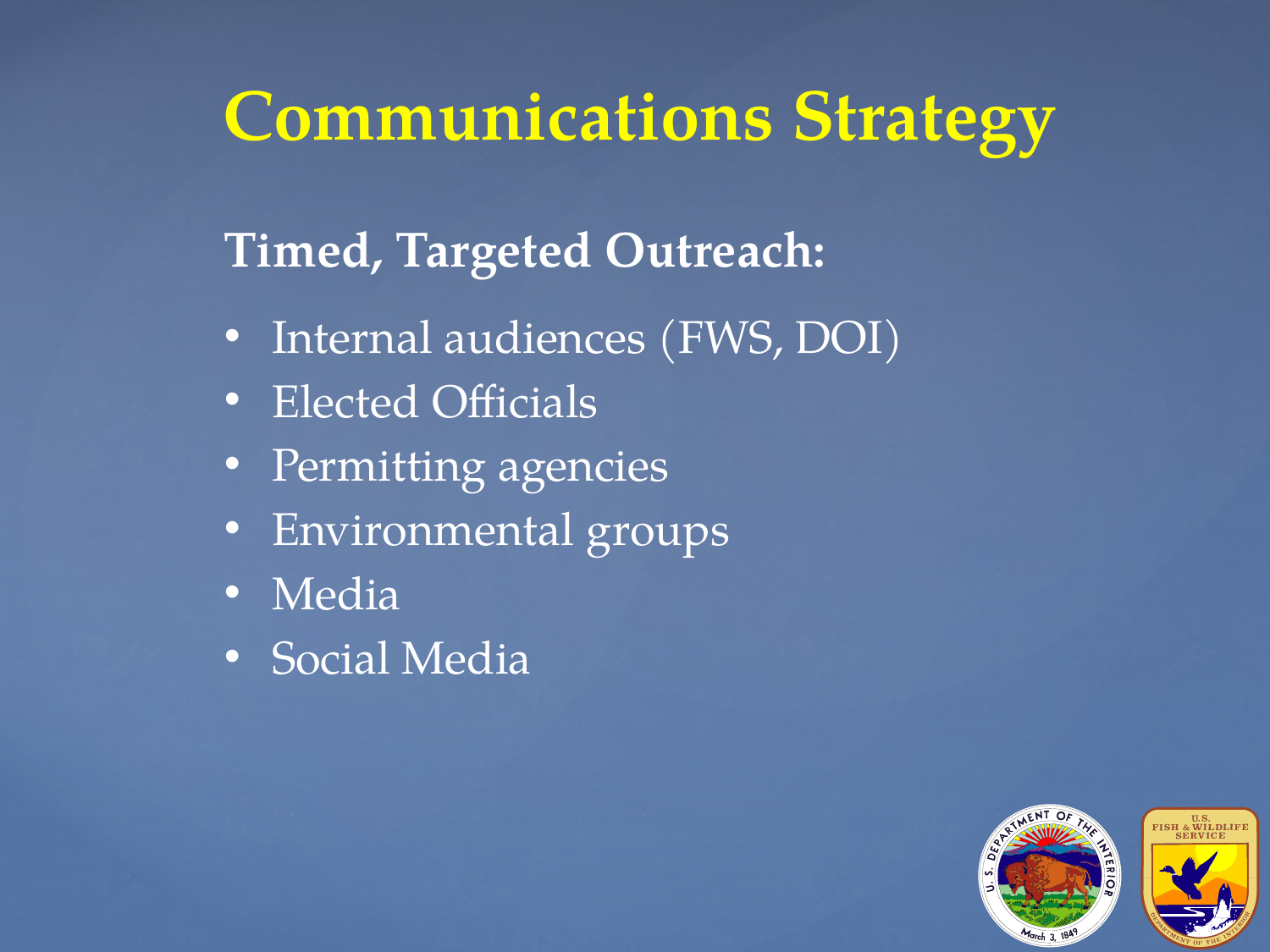

Communications Strategy
Timed, Targeted Outreach:
Internal audiences (FWS, DOI)
Elected Officials
Permitting agencies
Environmental groups
Media
Social Media